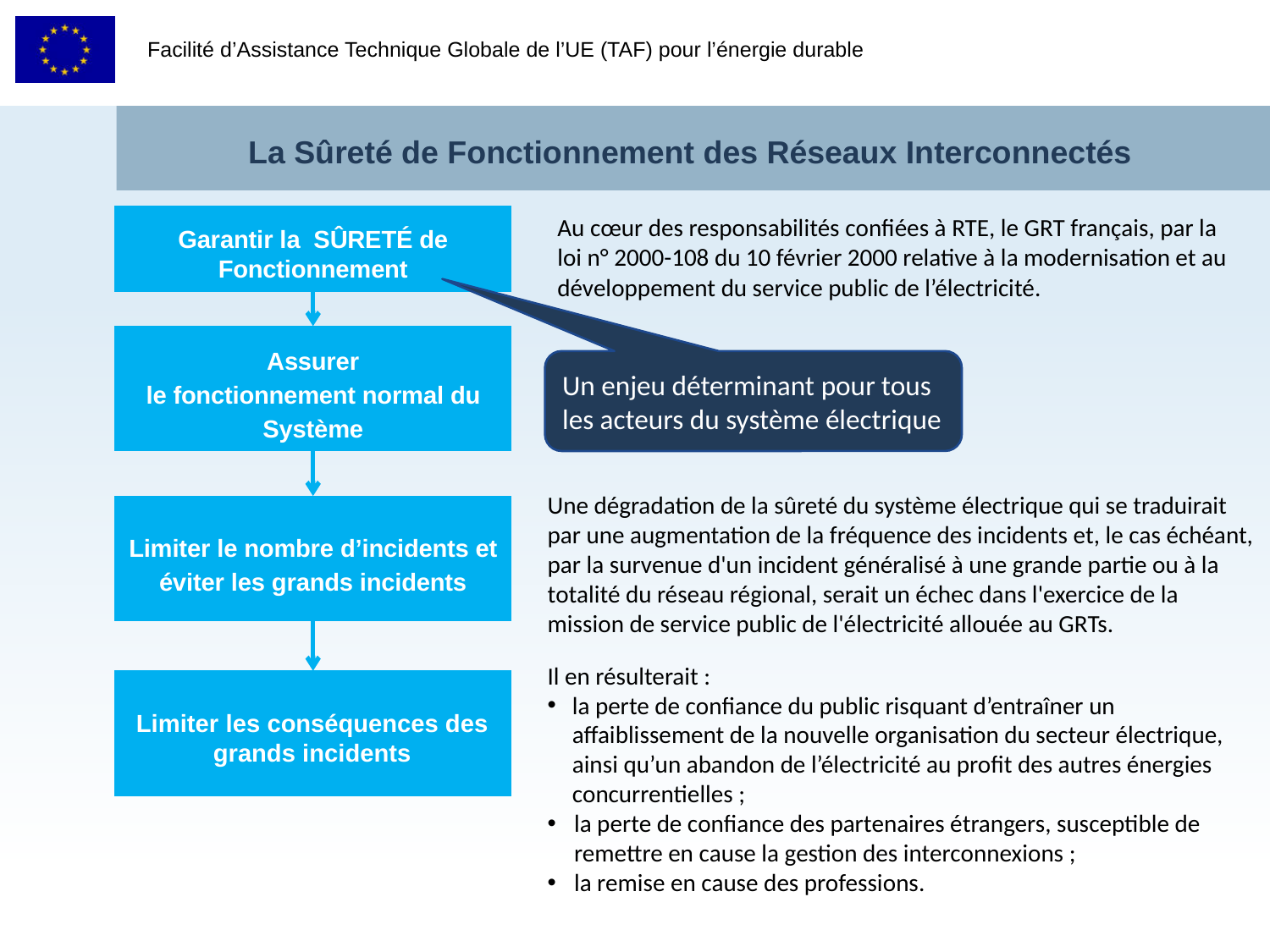

La Sûreté de Fonctionnement des Réseaux Interconnectés
Garantir la  SÛRETÉ de Fonctionnement
Au cœur des responsabilités confiées à RTE, le GRT français, par la loi n° 2000-108 du 10 février 2000 relative à la modernisation et au développement du service public de l’électricité.
Assurer
le fonctionnement normal du Système
Un enjeu déterminant pour tous les acteurs du système électrique
Une dégradation de la sûreté du système électrique qui se traduirait par une augmentation de la fréquence des incidents et, le cas échéant, par la survenue d'un incident généralisé à une grande partie ou à la totalité du réseau régional, serait un échec dans l'exercice de la mission de service public de l'électricité allouée au GRTs.
Limiter le nombre d’incidents et éviter les grands incidents
Il en résulterait :
la perte de confiance du public risquant d’entraîner un affaiblissement de la nouvelle organisation du secteur électrique, ainsi qu’un abandon de l’électricité au profit des autres énergies concurrentielles ;
la perte de confiance des partenaires étrangers, susceptible de remettre en cause la gestion des interconnexions ;
la remise en cause des professions.
Limiter les conséquences des grands incidents